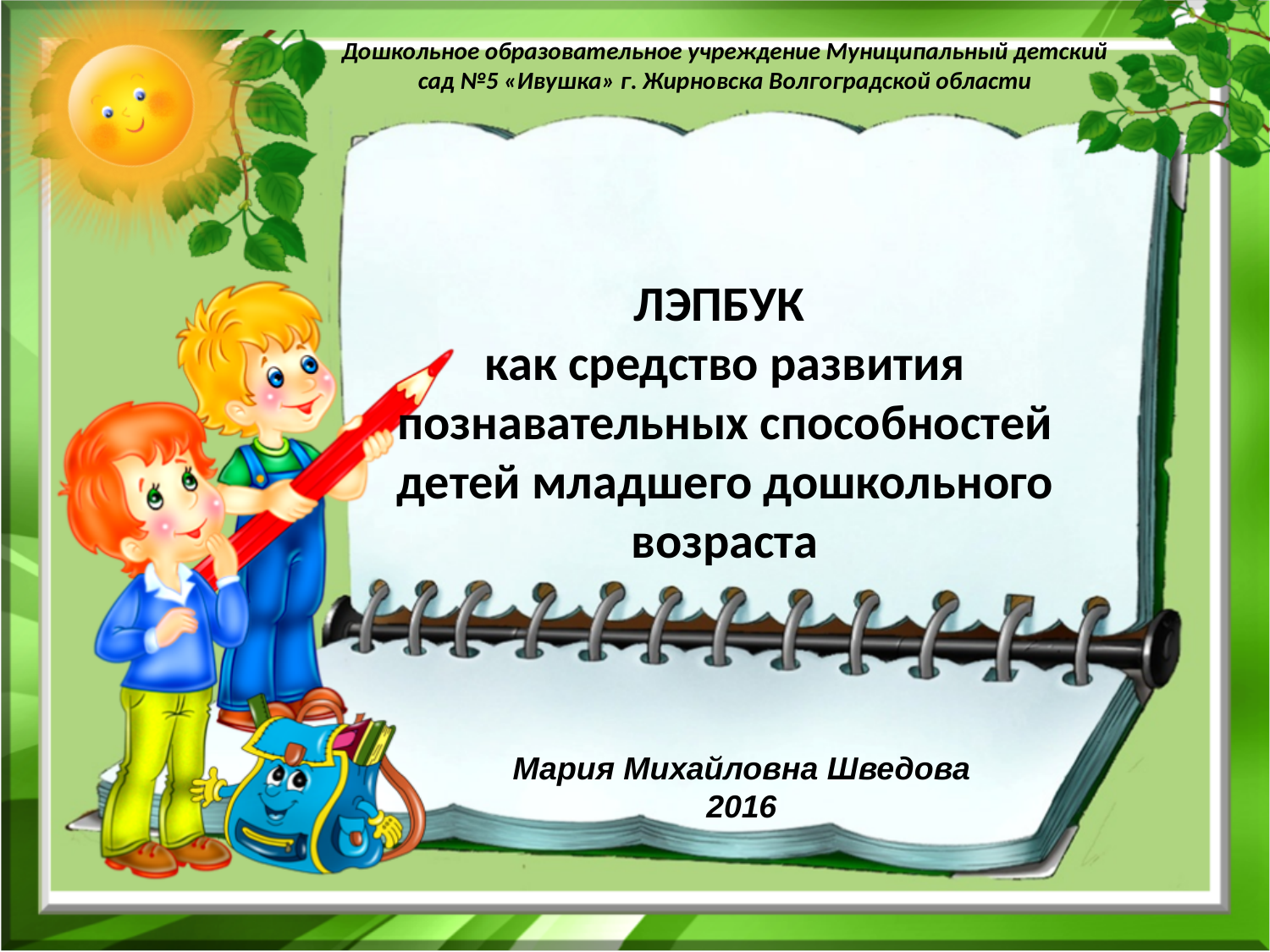

# Дошкольное образовательное учреждение Муниципальный детский сад №5 «Ивушка» г. Жирновска Волгоградской области ЛЭПБУК как средство развития познавательных способностей детей младшего дошкольного возраста

Мария Михайловна Шведова
2016